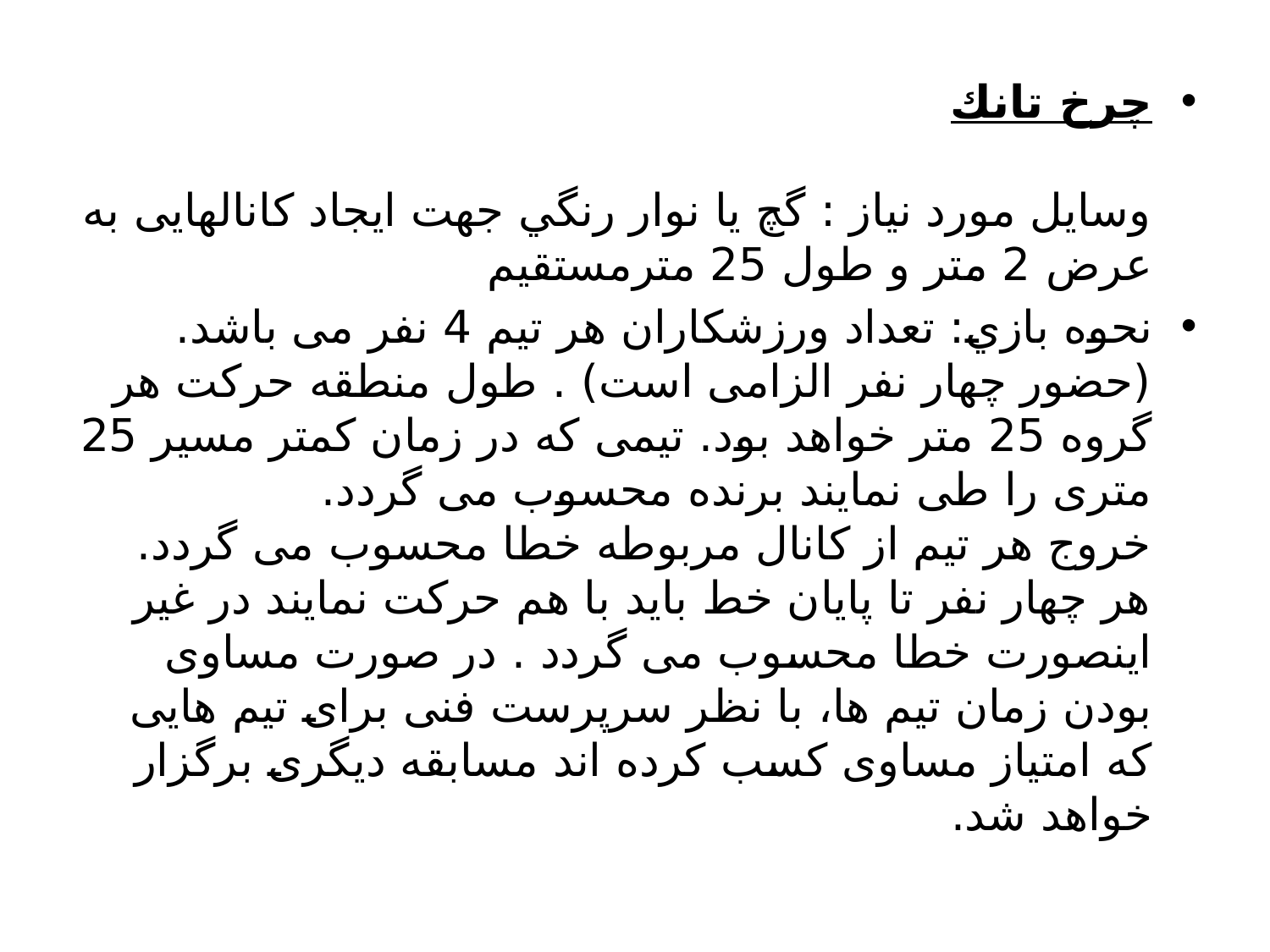

چرخ تانك
 
وسایل مورد نیاز : گچ يا نوار رنگي جهت ایجاد کانالهايی به عرض 2 متر و طول 25 مترمستقیم
نحوه بازي: تعداد ورزشکاران هر تیم 4 نفر می باشد.(حضور چهار نفر الزامی است) . طول منطقه حرکت هر گروه 25 متر خواهد بود. تیمی که در زمان کمتر مسیر 25 متری را طی نمایند برنده محسوب می گردد.
خروج هر تیم از کانال مربوطه خطا محسوب می گردد. هر چهار نفر تا پایان خط باید با هم حرکت نمایند در غیر اینصورت خطا محسوب می گردد . در صورت مساوی بودن زمان تیم ها، با نظر سرپرست فنی برای تیم هایی که امتیاز مساوی کسب کرده اند مسابقه دیگری برگزار خواهد شد.